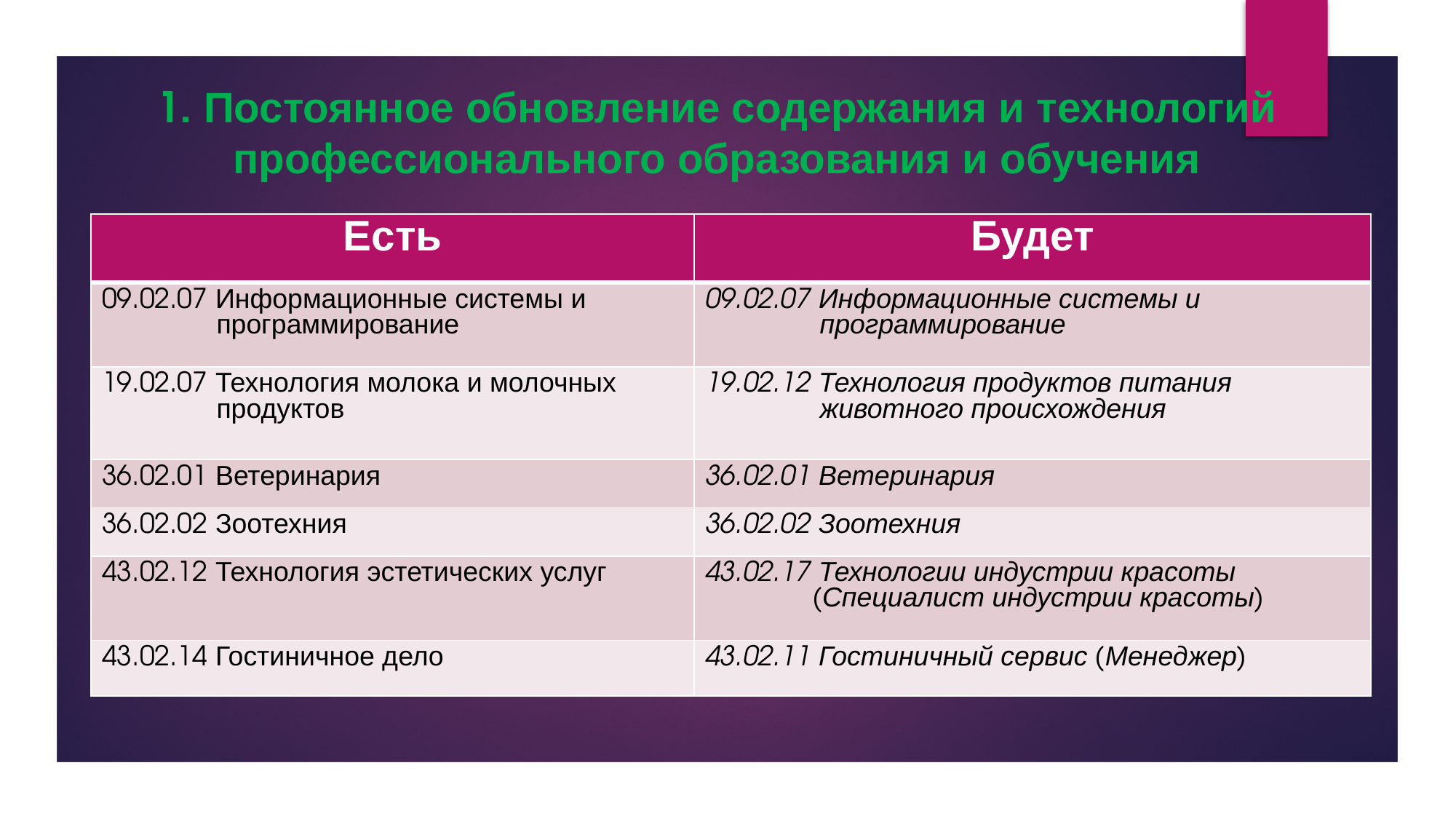

# 1. Постоянное обновление содержания и технологий профессионального образования и обучения
| Есть | Будет |
| --- | --- |
| 09.02.07 Информационные системы и программирование | 09.02.07 Информационные системы и программирование |
| 19.02.07 Технология молока и молочных продуктов | 19.02.12 Технология продуктов питания животного происхождения |
| 36.02.01 Ветеринария | 36.02.01 Ветеринария |
| 36.02.02 Зоотехния | 36.02.02 Зоотехния |
| 43.02.12 Технология эстетических услуг | 43.02.17 Технологии индустрии красоты (Специалист индустрии красоты) |
| 43.02.14 Гостиничное дело | 43.02.11 Гостиничный сервис (Менеджер) |